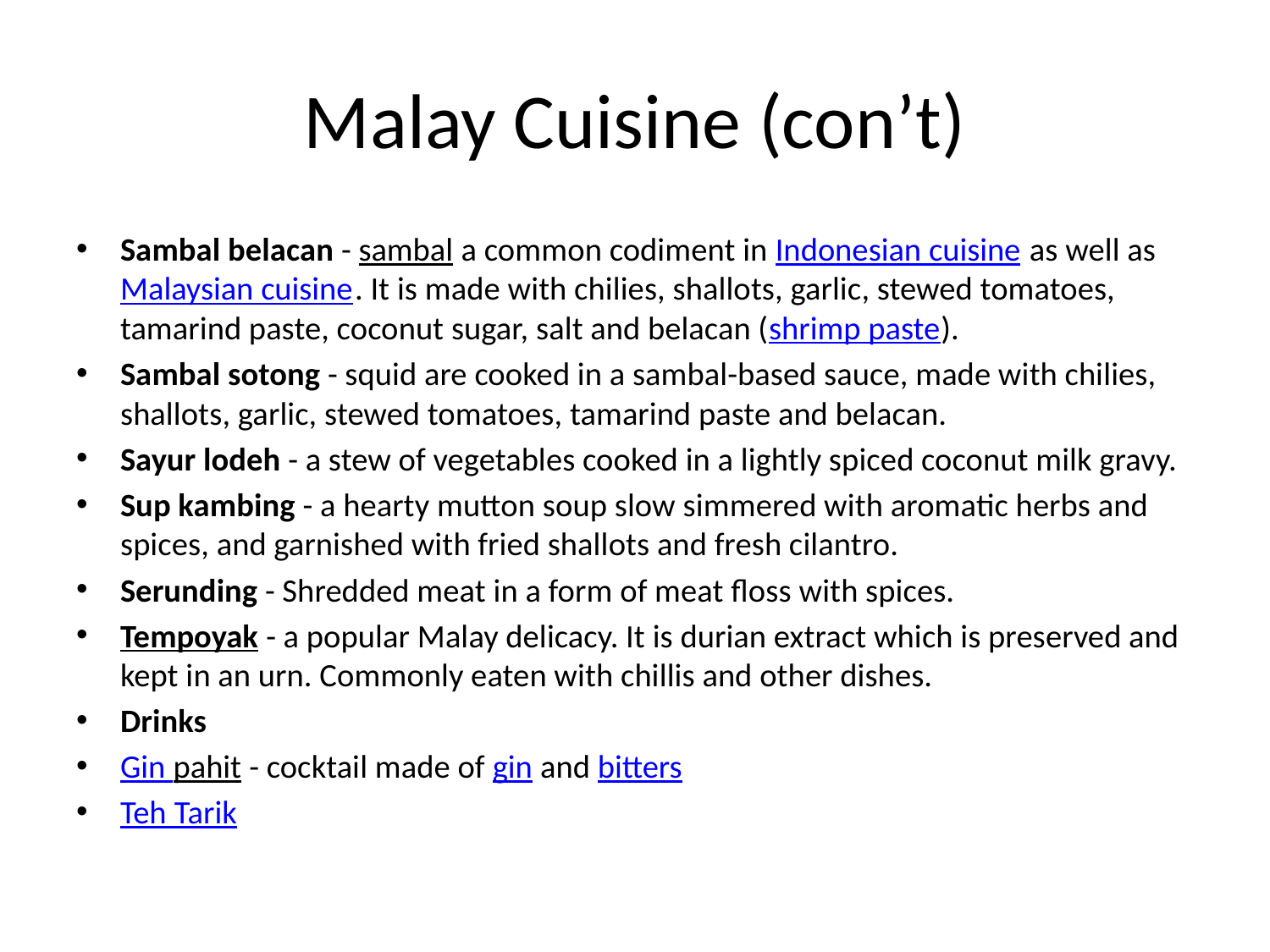

# Malay Cuisine (con’t)
Sambal belacan - sambal a common codiment in Indonesian cuisine as well as Malaysian cuisine. It is made with chilies, shallots, garlic, stewed tomatoes, tamarind paste, coconut sugar, salt and belacan (shrimp paste).
Sambal sotong - squid are cooked in a sambal-based sauce, made with chilies, shallots, garlic, stewed tomatoes, tamarind paste and belacan.
Sayur lodeh - a stew of vegetables cooked in a lightly spiced coconut milk gravy.
Sup kambing - a hearty mutton soup slow simmered with aromatic herbs and spices, and garnished with fried shallots and fresh cilantro.
Serunding - Shredded meat in a form of meat floss with spices.
Tempoyak - a popular Malay delicacy. It is durian extract which is preserved and kept in an urn. Commonly eaten with chillis and other dishes.
Drinks
Gin pahit - cocktail made of gin and bitters
Teh Tarik